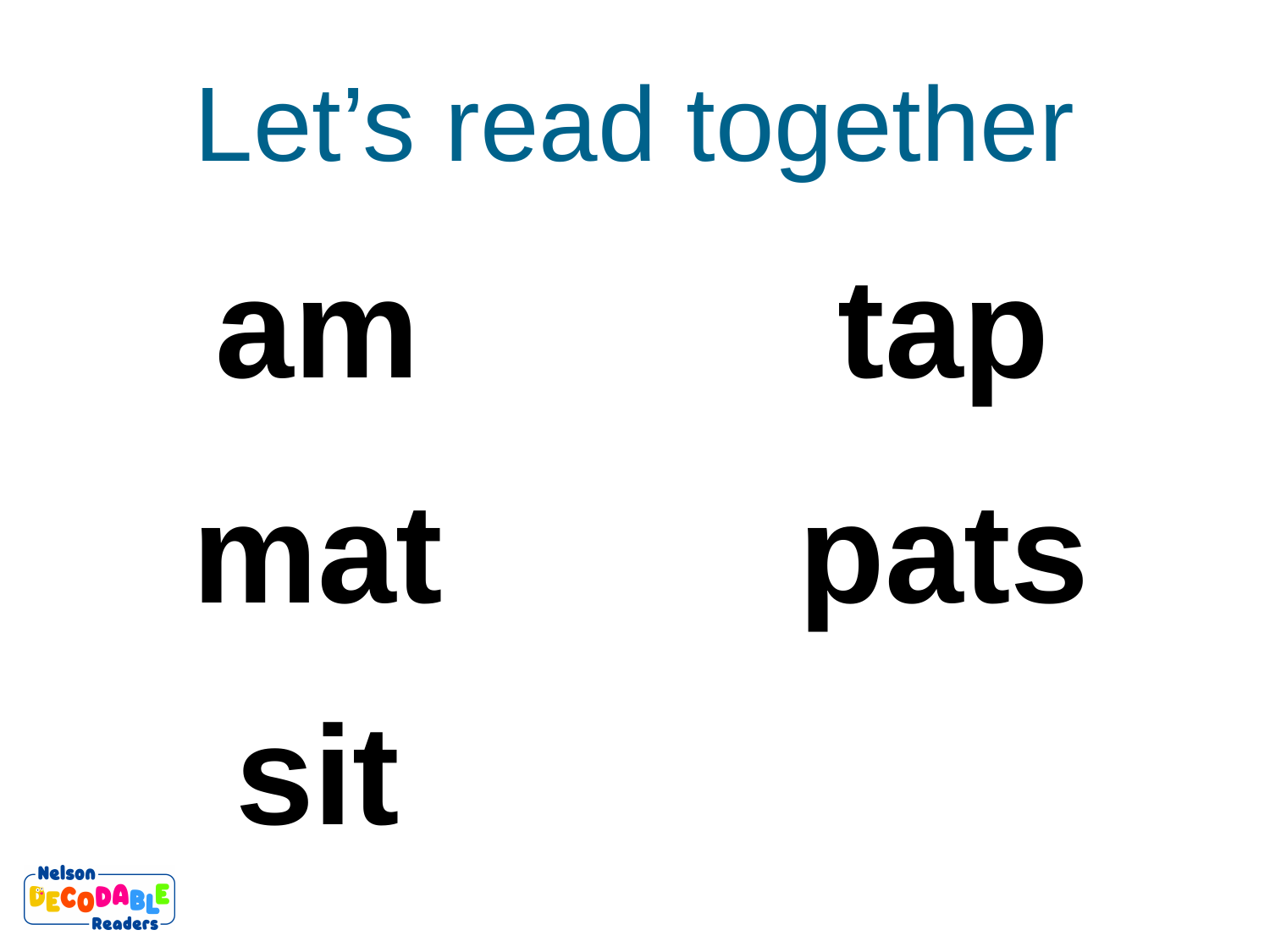

Let’s read together
am
tap
mat
pats
sit